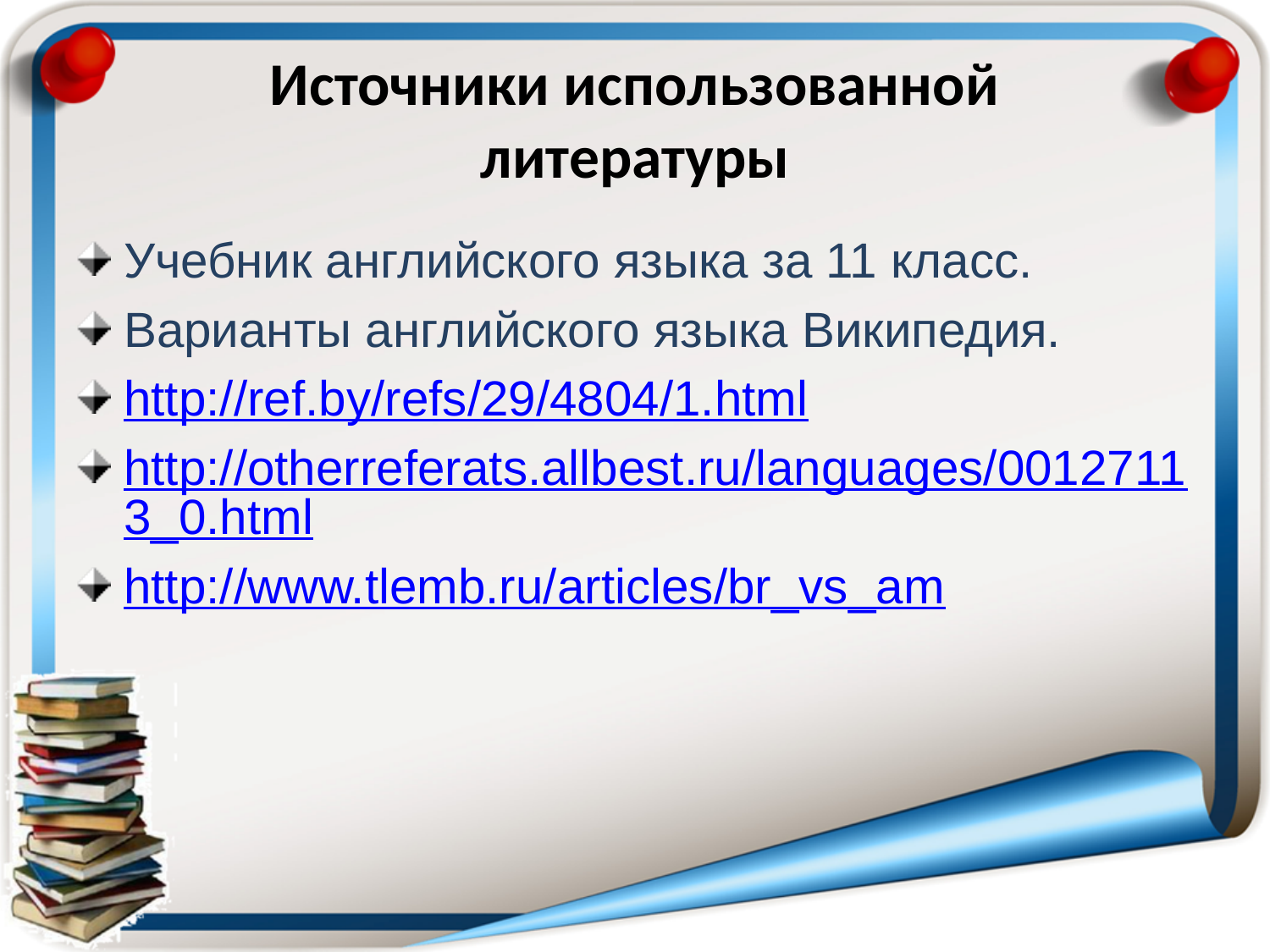

# Источники использованной литературы
Учебник английского языка за 11 класс.
Варианты английского языка Википедия.
http://ref.by/refs/29/4804/1.html
http://otherreferats.allbest.ru/languages/00127113_0.html
http://www.tlemb.ru/articles/br_vs_am